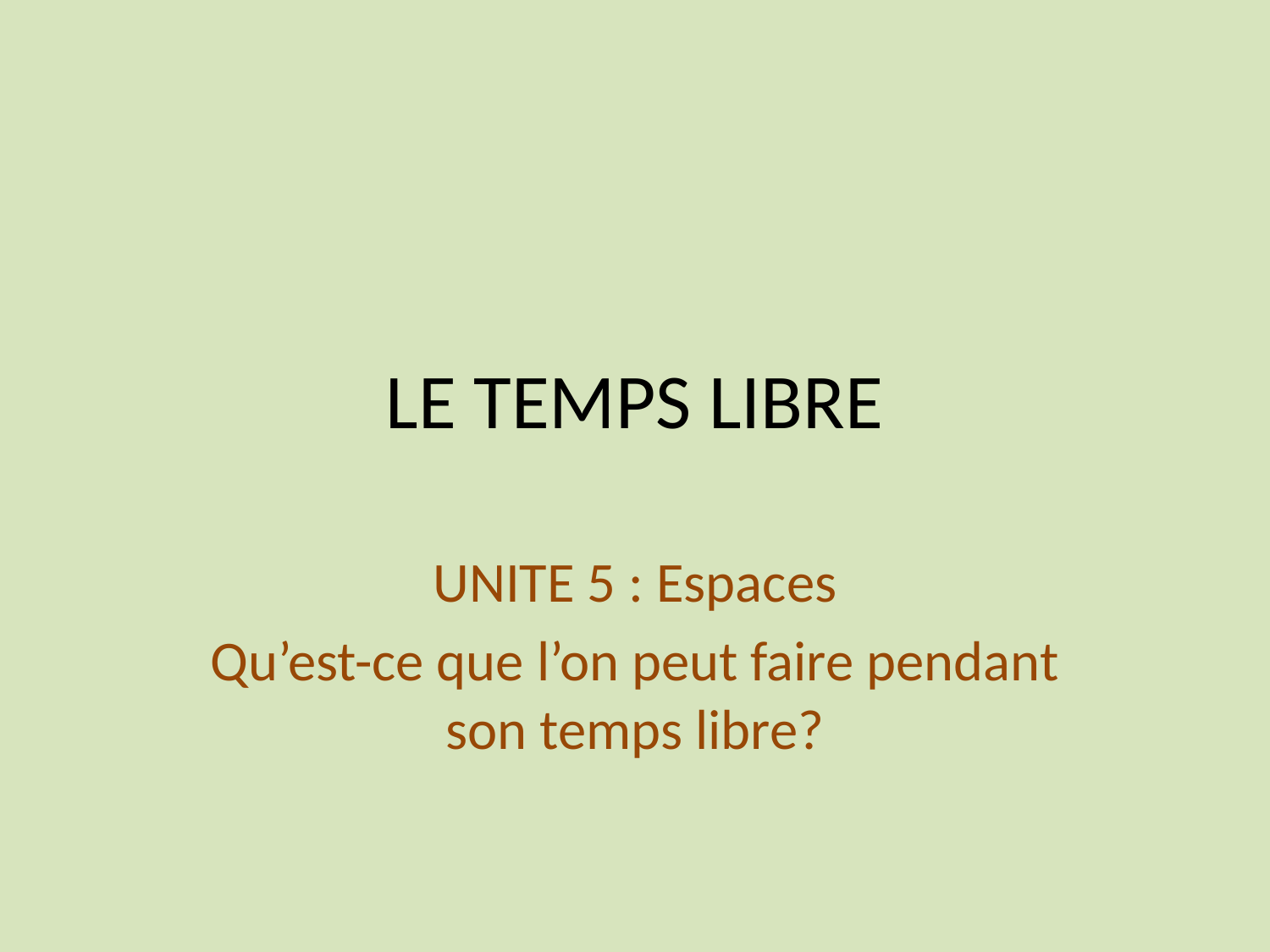

# LE TEMPS LIBRE
UNITE 5 : Espaces
Qu’est-ce que l’on peut faire pendant son temps libre?